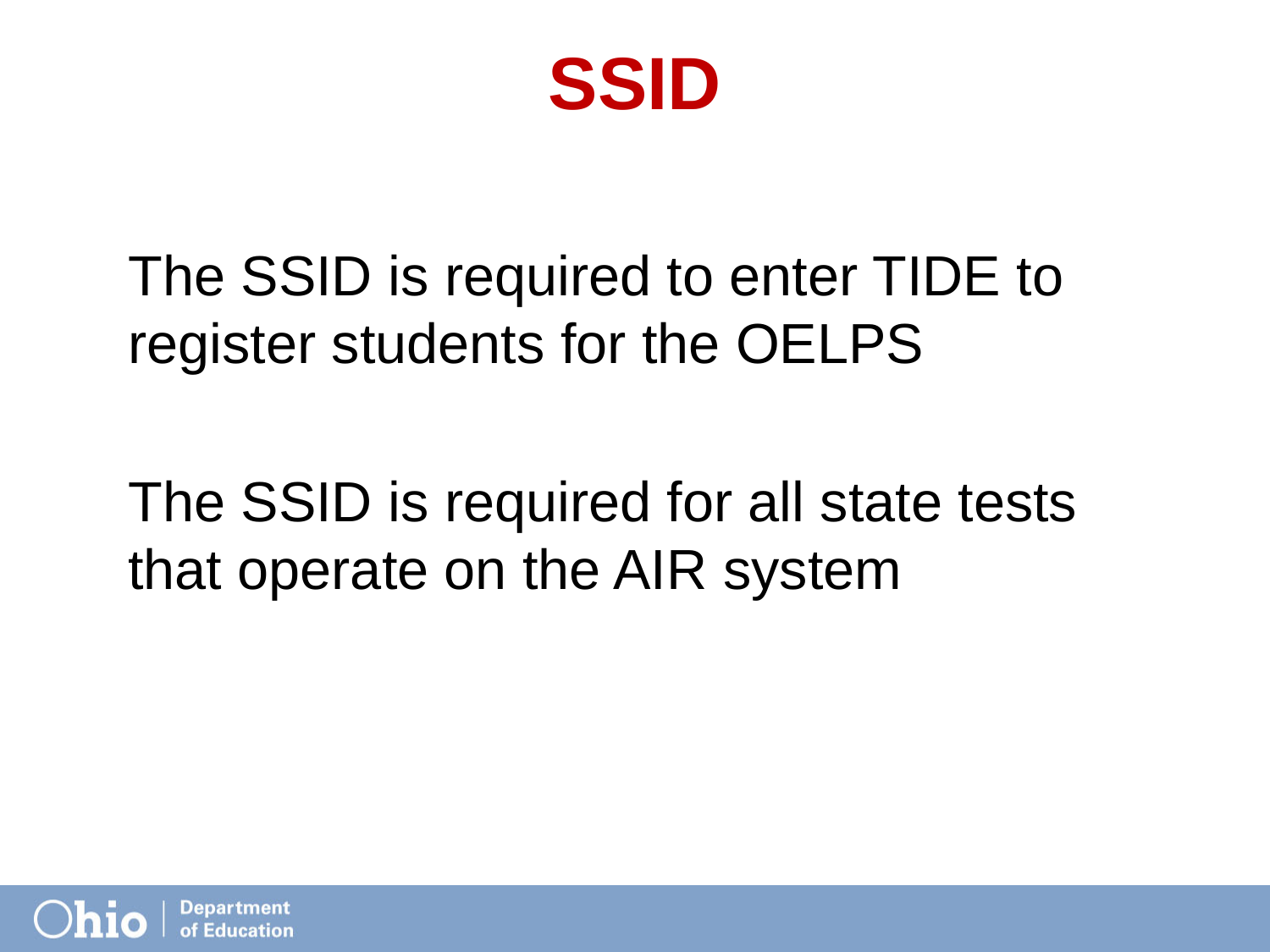

# SSID
The SSID is required to enter TIDE to register students for the OELPS

The SSID is required for all state tests that operate on the AIR system